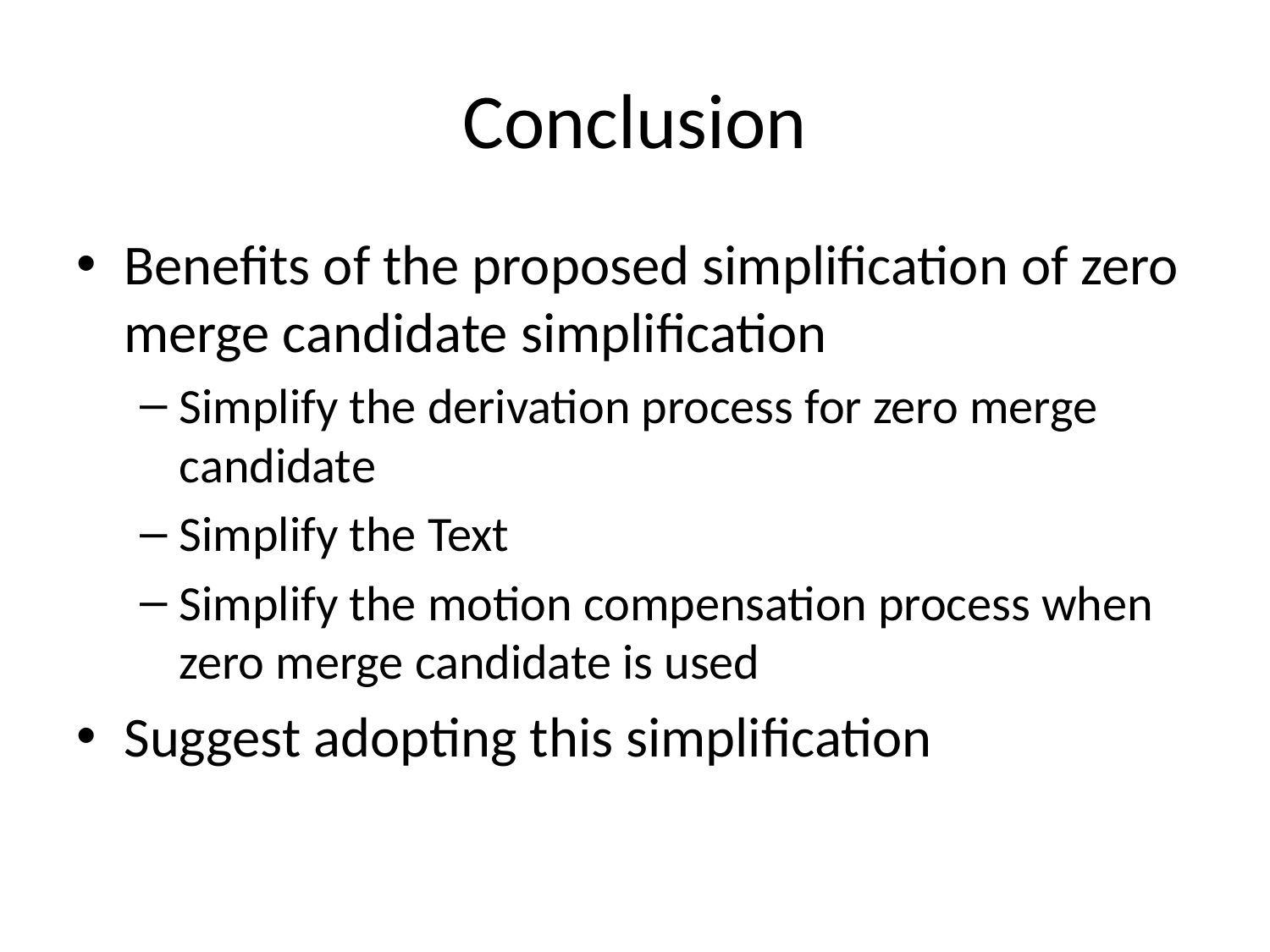

# Conclusion
Benefits of the proposed simplification of zero merge candidate simplification
Simplify the derivation process for zero merge candidate
Simplify the Text
Simplify the motion compensation process when zero merge candidate is used
Suggest adopting this simplification